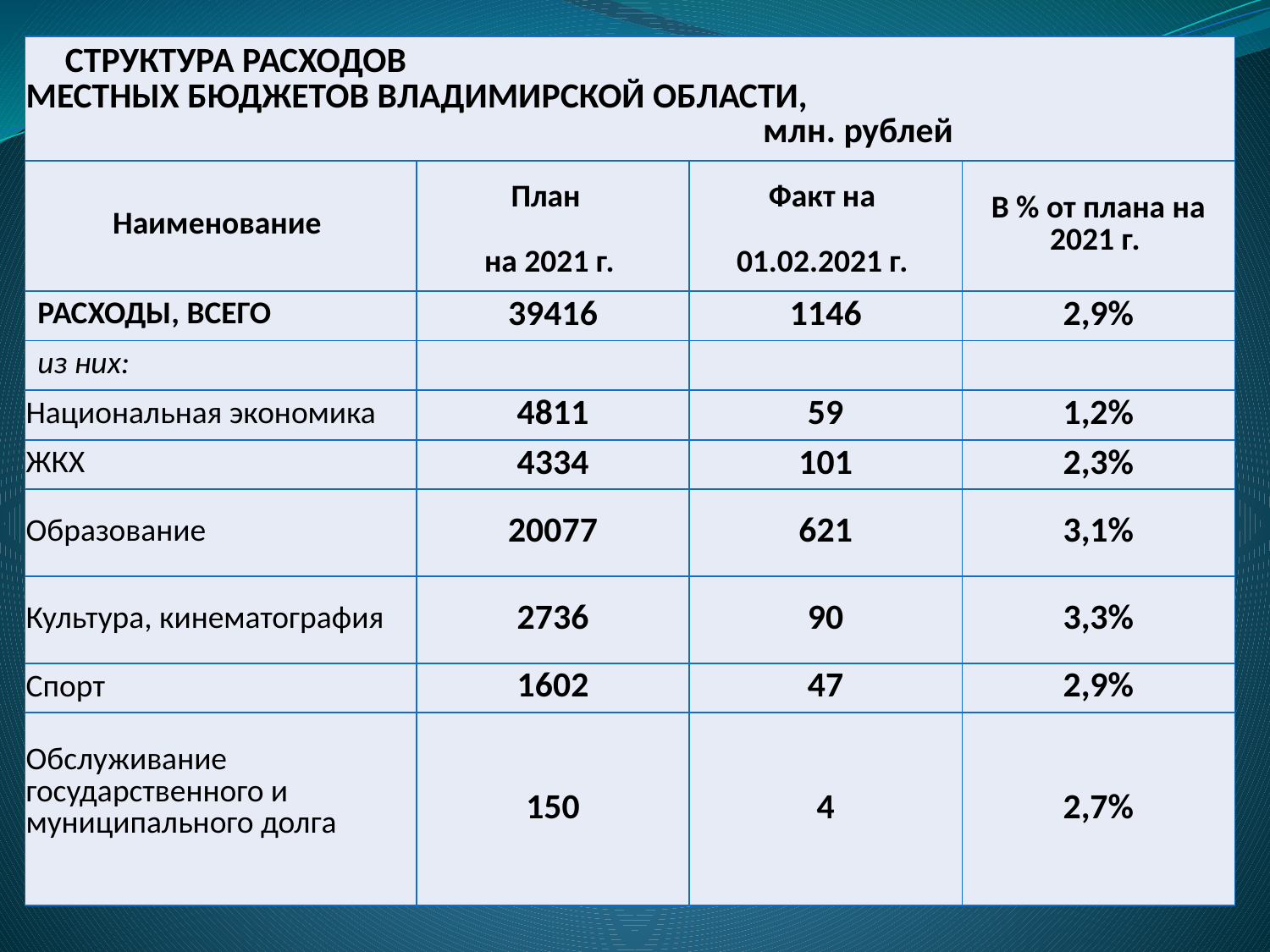

| СТРУКТУРА РАСХОДОВ МЕСТНЫХ БЮДЖЕТОВ ВЛАДИМИРСКОЙ ОБЛАСТИ, млн. рублей |  |  |  |
| --- | --- | --- | --- |
| Наименование | План | Факт на | В % от плана на 2021 г. |
|  | на 2021 г. | 01.02.2021 г. |  |
| РАСХОДЫ, ВСЕГО | 39416 | 1146 | 2,9% |
| из них: |  |  |  |
| Национальная экономика | 4811 | 59 | 1,2% |
| ЖКХ | 4334 | 101 | 2,3% |
| Образование | 20077 | 621 | 3,1% |
| Культура, кинематография | 2736 | 90 | 3,3% |
| Спорт | 1602 | 47 | 2,9% |
| Обслуживание государственного и муниципального долга | 150 | 4 | 2,7% |